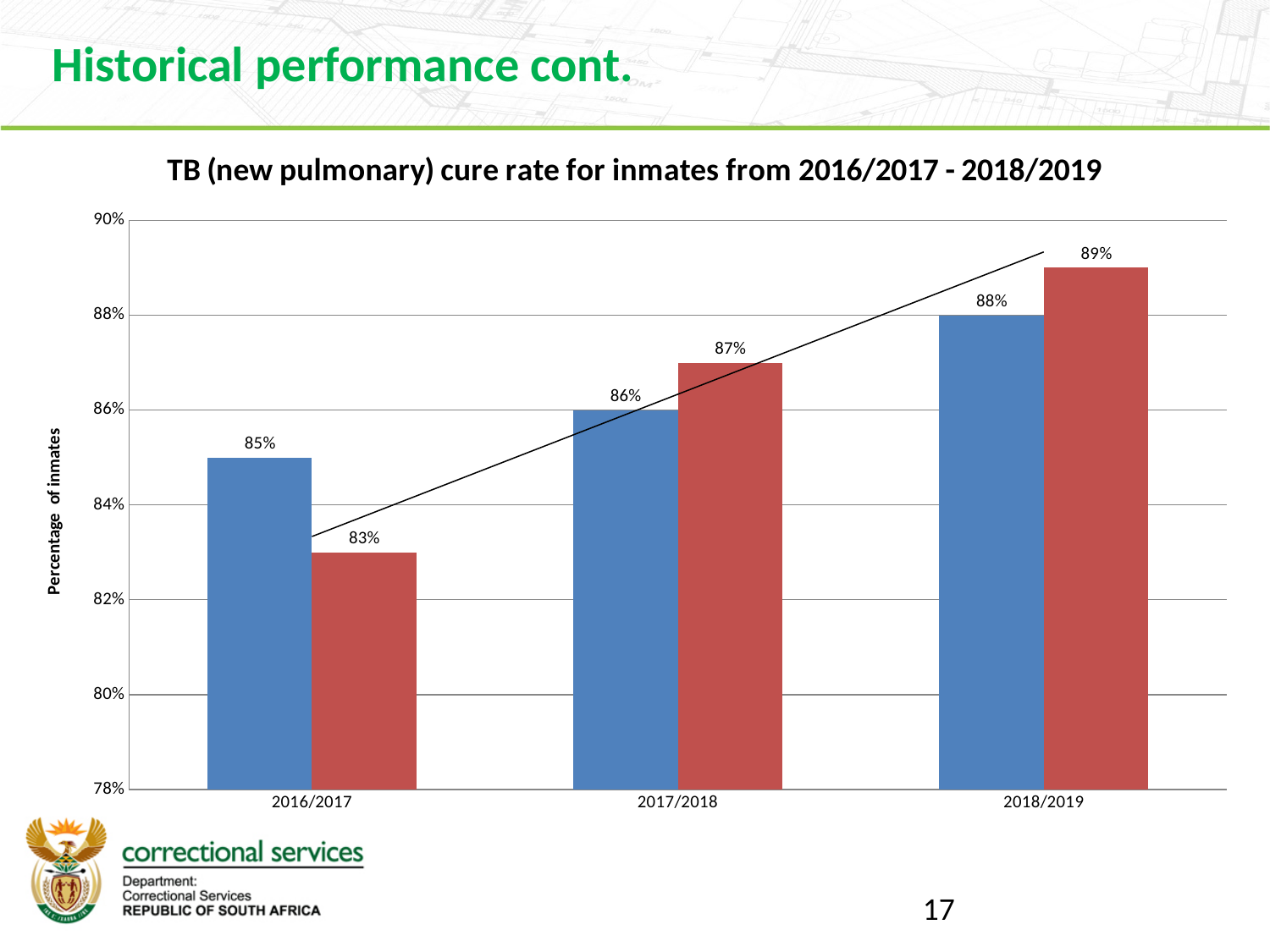

Historical performance cont.

### Chart: TB (new pulmonary) cure rate for inmates from 2016/2017 - 2018/2019

| Category | Target | Performance  |
|---|---|---|
| 2016/2017 | 0.85 | 0.83 |
| 2017/2018 | 0.86 | 0.87 |
| 2018/2019 | 0.88 | 0.89 |

17